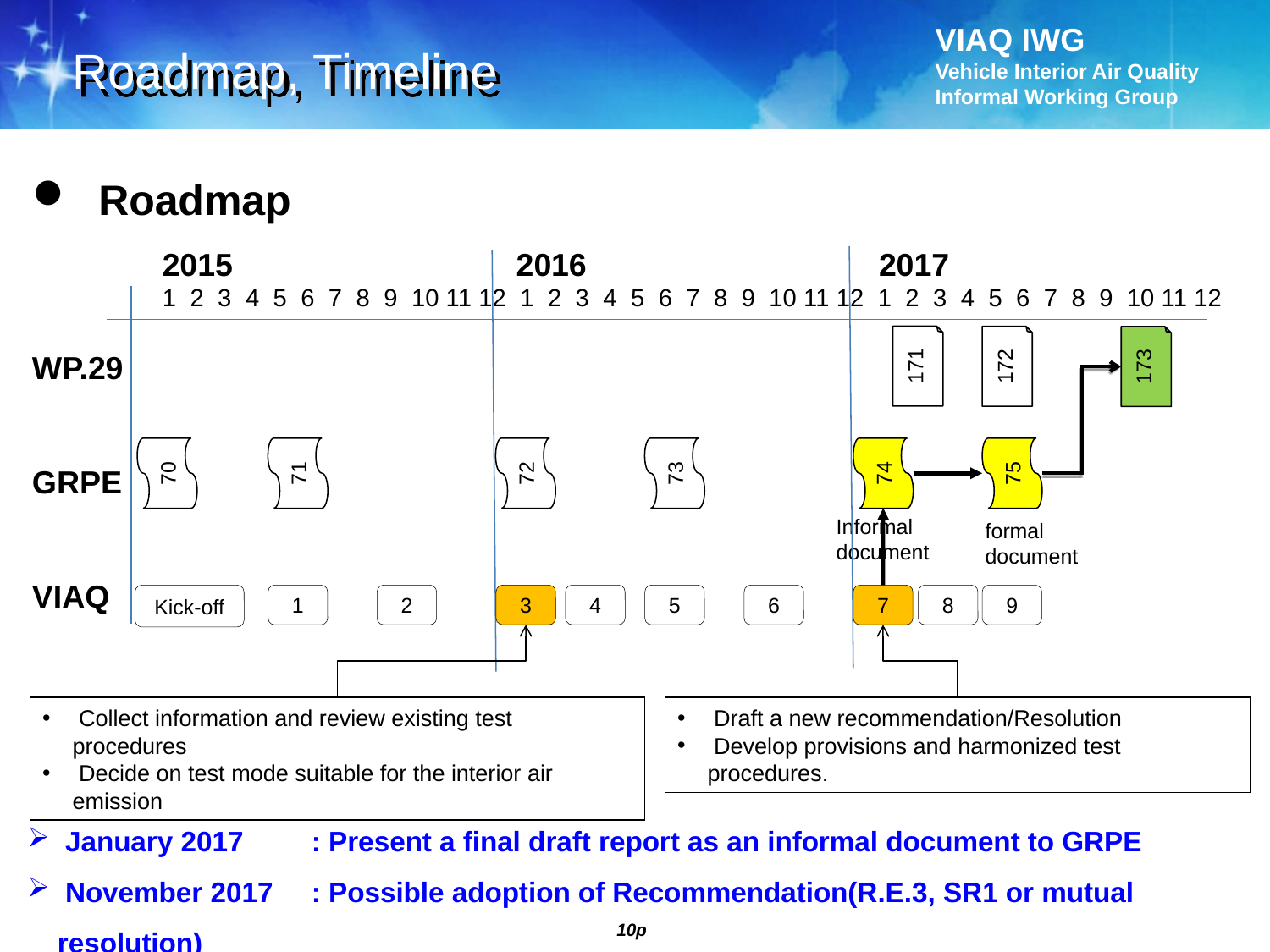

Roadmap, Timeline
  Roadmap
2015                                2016                                 2017
1  2  3  4  5  6  7  8  9  10 11 12  1  2  3  4  5  6  7  8  9  10 11 12  1  2  3  4  5  6  7  8  9  10 11 12
171
172
WP.29

GRPE

VIAQ
173
70
71
72
73
74
75
Informal
document
formal
document
Kick-off
1
2
3
4
5
6
7
8
9
 Collect information and review existing test procedures
 Decide on test mode suitable for the interior air emission
 Draft a new recommendation/Resolution
 Develop provisions and harmonized test procedures.
 January 2017	: Present a final draft report as an informal document to GRPE
 November 2017	: Possible adoption of Recommendation(R.E.3, SR1 or mutual resolution)